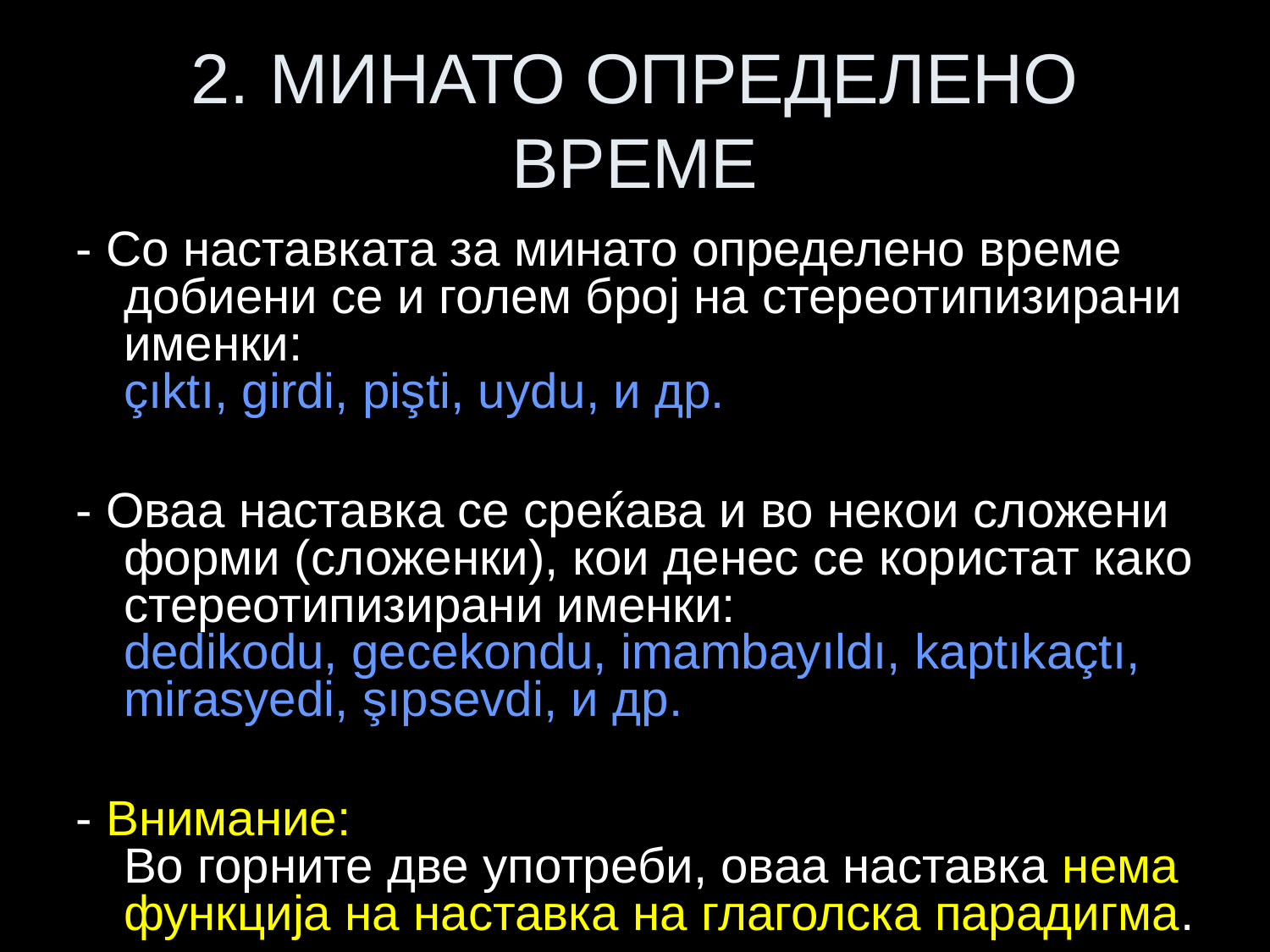

# 2. МИНАТО ОПРЕДЕЛЕНО ВРЕМЕ
- Со наставката за минато определено време добиени се и голем број на стереотипизирани именки:
çıktı, girdi, pişti, uydu, и др.

- Оваа наставка се среќава и во некои сложени форми (сложенки), кои денес се користат како стереотипизирани именки:
dedikodu, gecekondu, imambayıldı, kaptıkaçtı, mirasyedi, şıpsevdi, и др.

- Внимание:
Во горните две употреби, оваа наставка нема функција на наставка на глаголска парадигма.